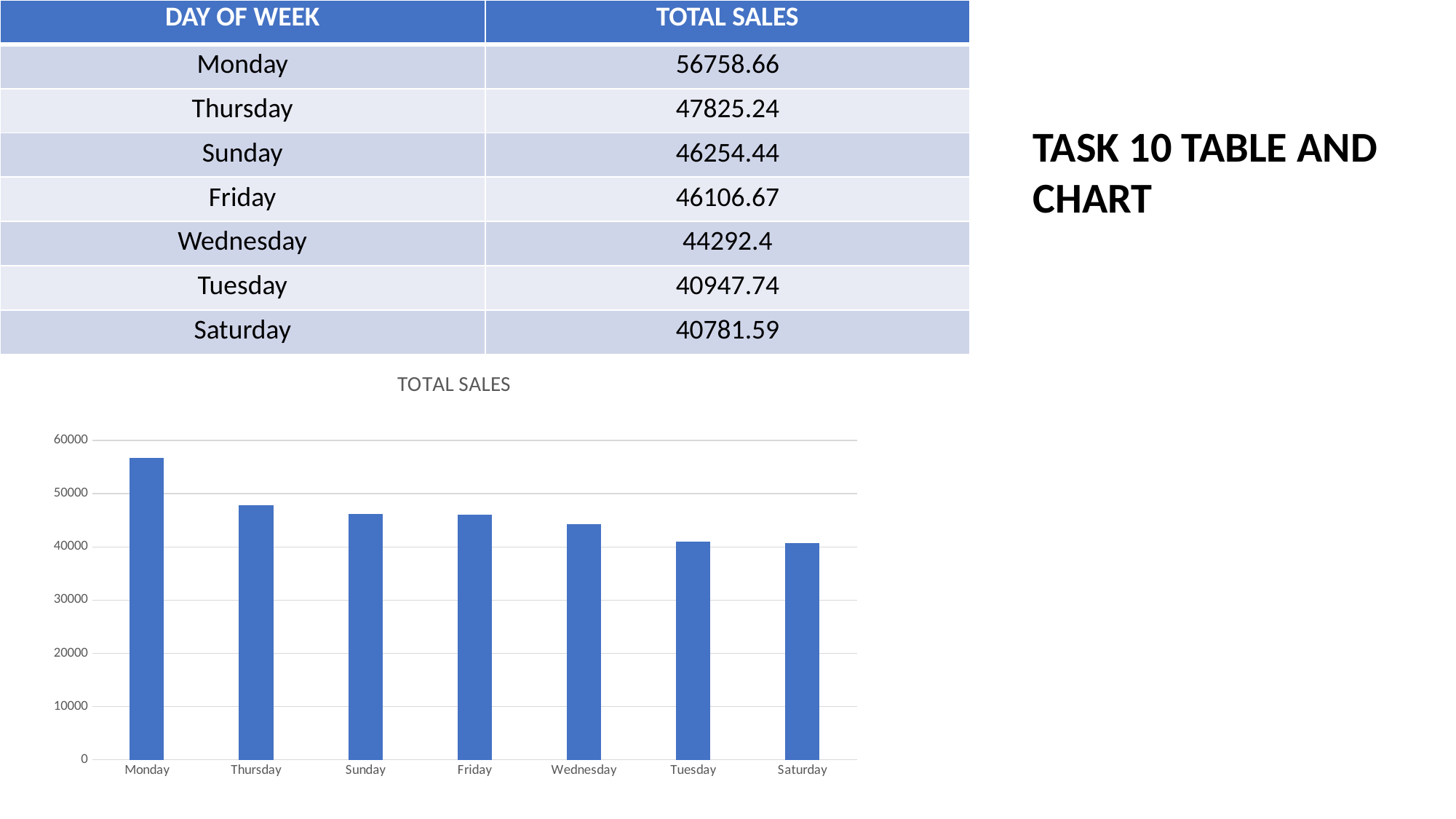

| DAY OF WEEK | TOTAL SALES |
| --- | --- |
| Monday | 56758.66 |
| Thursday | 47825.24 |
| Sunday | 46254.44 |
| Friday | 46106.67 |
| Wednesday | 44292.4 |
| Tuesday | 40947.74 |
| Saturday | 40781.59 |
TASK 10 TABLE AND CHART

### Chart:

| Category | TOTAL SALES |
|---|---|
| Monday | 56758.66 |
| Thursday | 47825.24 |
| Sunday | 46254.44 |
| Friday | 46106.67 |
| Wednesday | 44292.4 |
| Tuesday | 40947.74 |
| Saturday | 40781.59 |